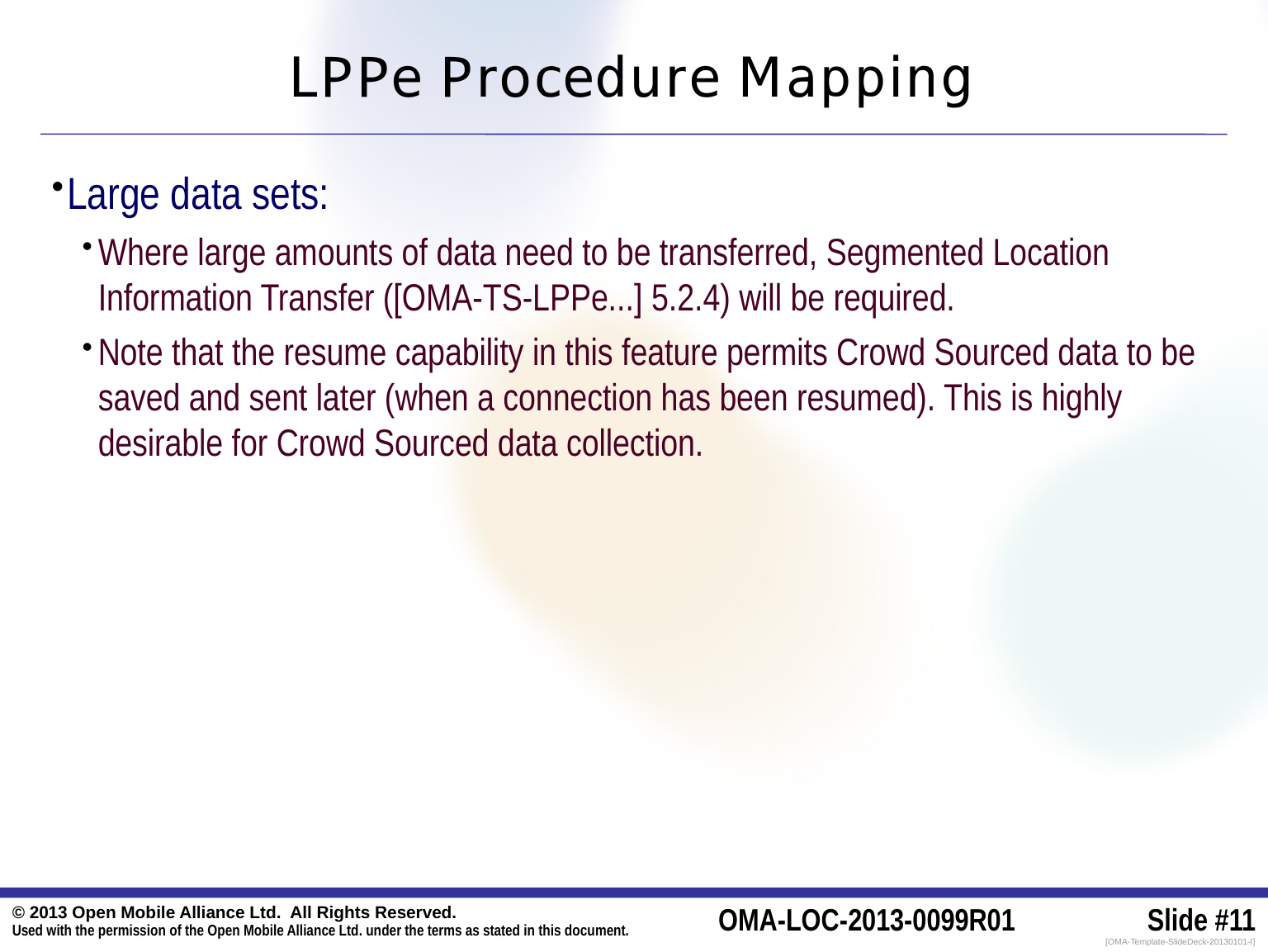

# LPPe Procedure Mapping
Large data sets:
Where large amounts of data need to be transferred, Segmented Location Information Transfer ([OMA-TS-LPPe...] 5.2.4) will be required.
Note that the resume capability in this feature permits Crowd Sourced data to be saved and sent later (when a connection has been resumed). This is highly desirable for Crowd Sourced data collection.